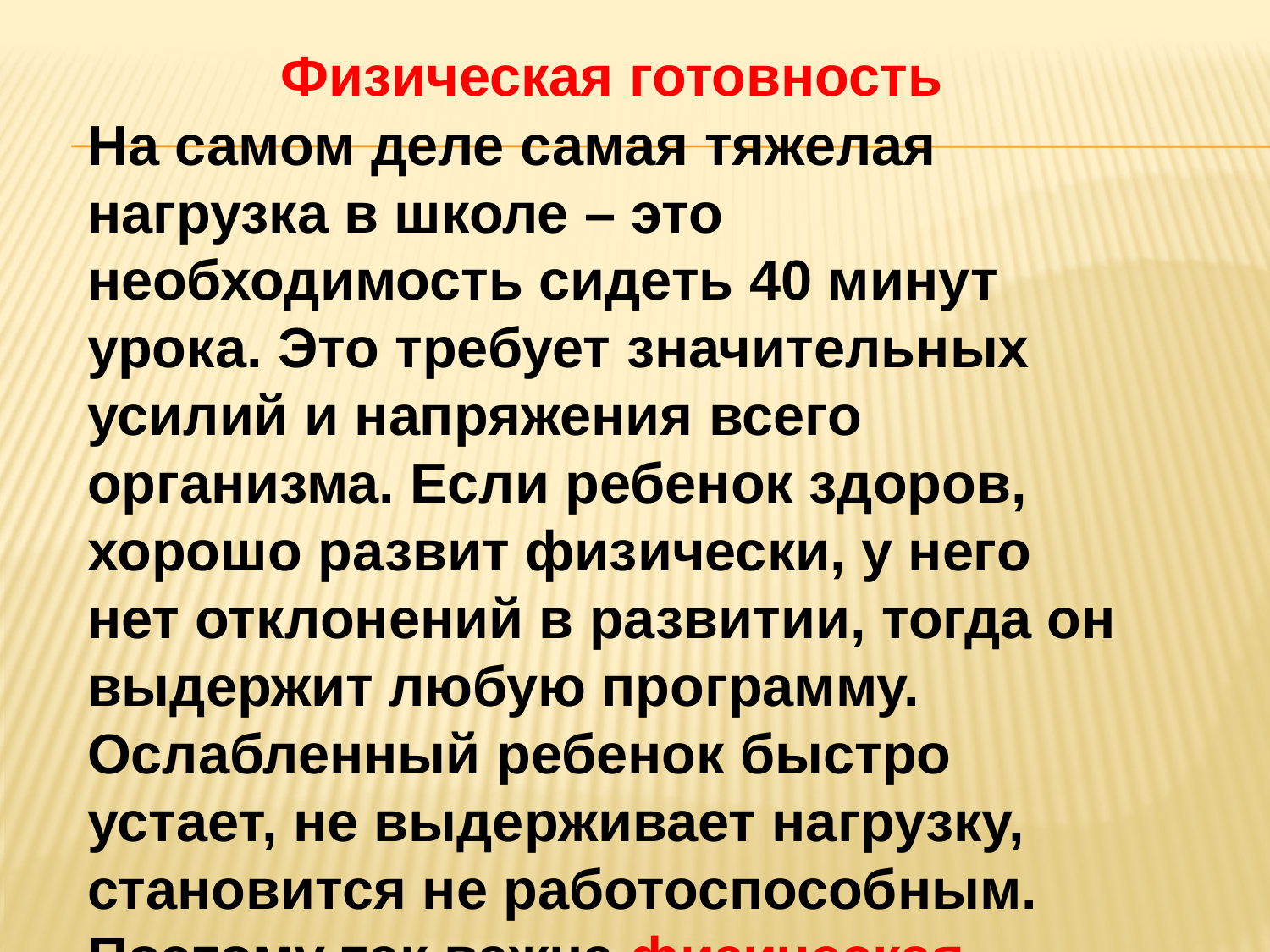

Физическая готовность
На самом деле самая тяжелая нагрузка в школе – это необходимость сидеть 40 минут урока. Это требует значительных усилий и напряжения всего организма. Если ребенок здоров, хорошо развит физически, у него нет отклонений в развитии, тогда он выдержит любую программу. Ослабленный ребенок быстро устает, не выдерживает нагрузку, становится не работоспособным. Поэтому так важна физическая подготовленность.